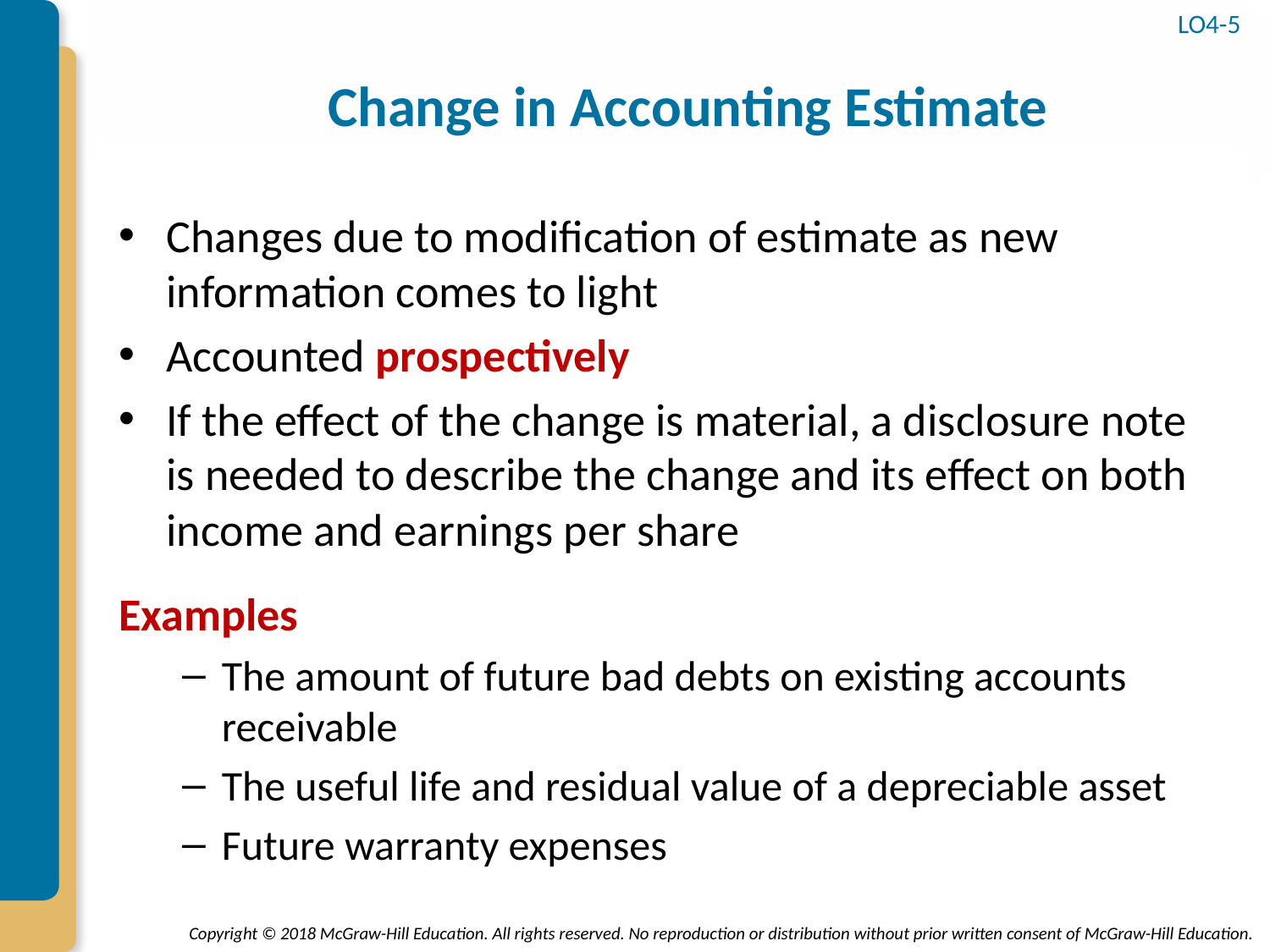

# Change in Accounting Estimate
LO4-5
Changes due to modification of estimate as new information comes to light
Accounted prospectively
If the effect of the change is material, a disclosure note is needed to describe the change and its effect on both income and earnings per share
Examples
The amount of future bad debts on existing accounts receivable
The useful life and residual value of a depreciable asset
Future warranty expenses